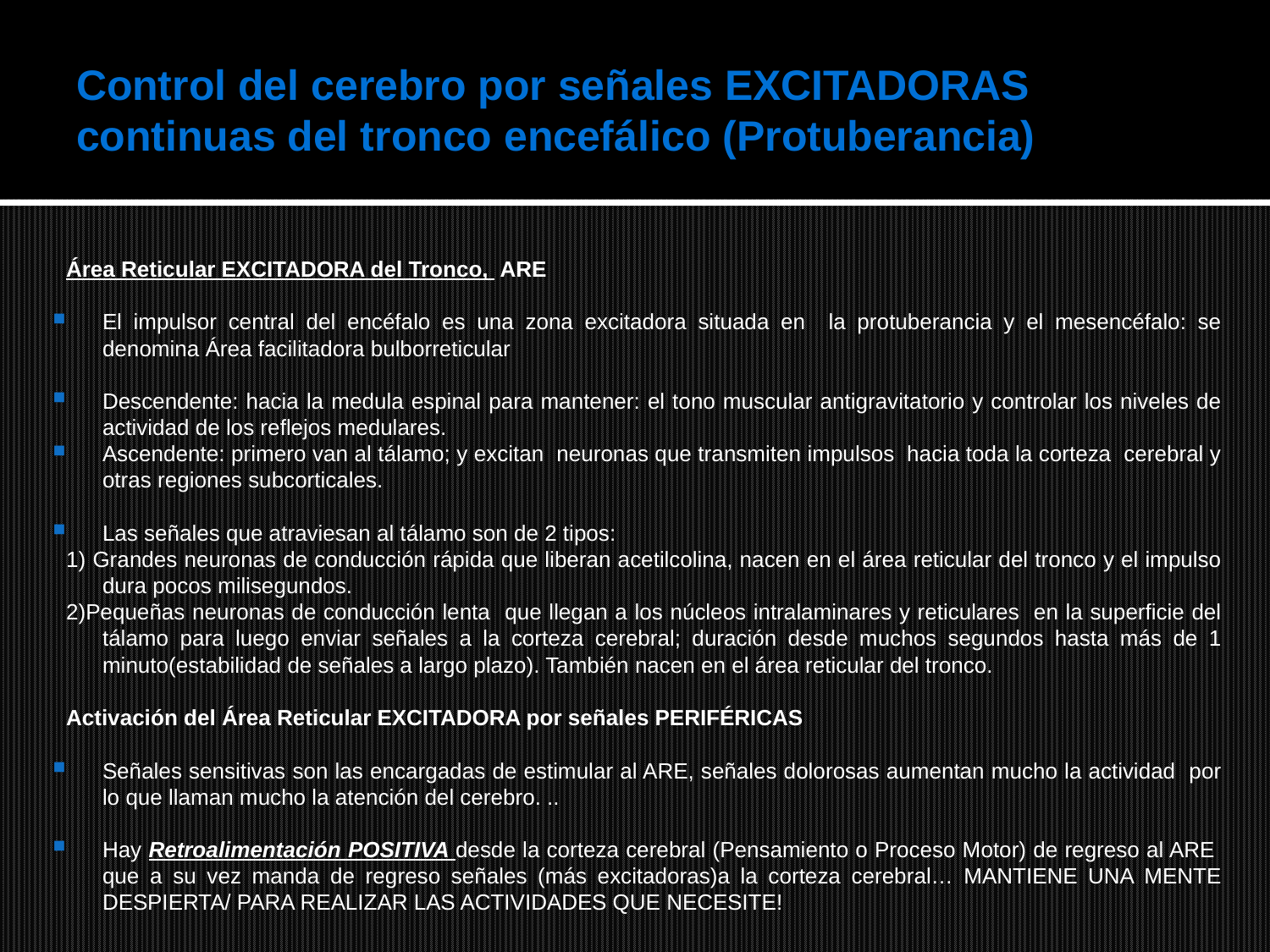

# Control del cerebro por señales EXCITADORAS continuas del tronco encefálico (Protuberancia)

Área Reticular EXCITADORA del Tronco,  ARE

El impulsor central del encéfalo es una zona excitadora situada en  la protuberancia y el mesencéfalo: se denomina Área facilitadora bulborreticular

Descendente: hacia la medula espinal para mantener: el tono muscular antigravitatorio y controlar los niveles de actividad de los reflejos medulares.
Ascendente: primero van al tálamo; y excitan  neuronas que transmiten impulsos  hacia toda la corteza  cerebral y otras regiones subcorticales.

Las señales que atraviesan al tálamo son de 2 tipos:
1) Grandes neuronas de conducción rápida que liberan acetilcolina, nacen en el área reticular del tronco y el impulso dura pocos milisegundos.
2)Pequeñas neuronas de conducción lenta  que llegan a los núcleos intralaminares y reticulares  en la superficie del tálamo para luego enviar señales a la corteza cerebral; duración desde muchos segundos hasta más de 1 minuto(estabilidad de señales a largo plazo). También nacen en el área reticular del tronco.

Activación del Área Reticular EXCITADORA por señales PERIFÉRICAS

Señales sensitivas son las encargadas de estimular al ARE, señales dolorosas aumentan mucho la actividad  por lo que llaman mucho la atención del cerebro. ..

Hay Retroalimentación POSITIVA desde la corteza cerebral (Pensamiento o Proceso Motor) de regreso al ARE  que a su vez manda de regreso señales (más excitadoras)a la corteza cerebral… MANTIENE UNA MENTE DESPIERTA/ PARA REALIZAR LAS ACTIVIDADES QUE NECESITE!